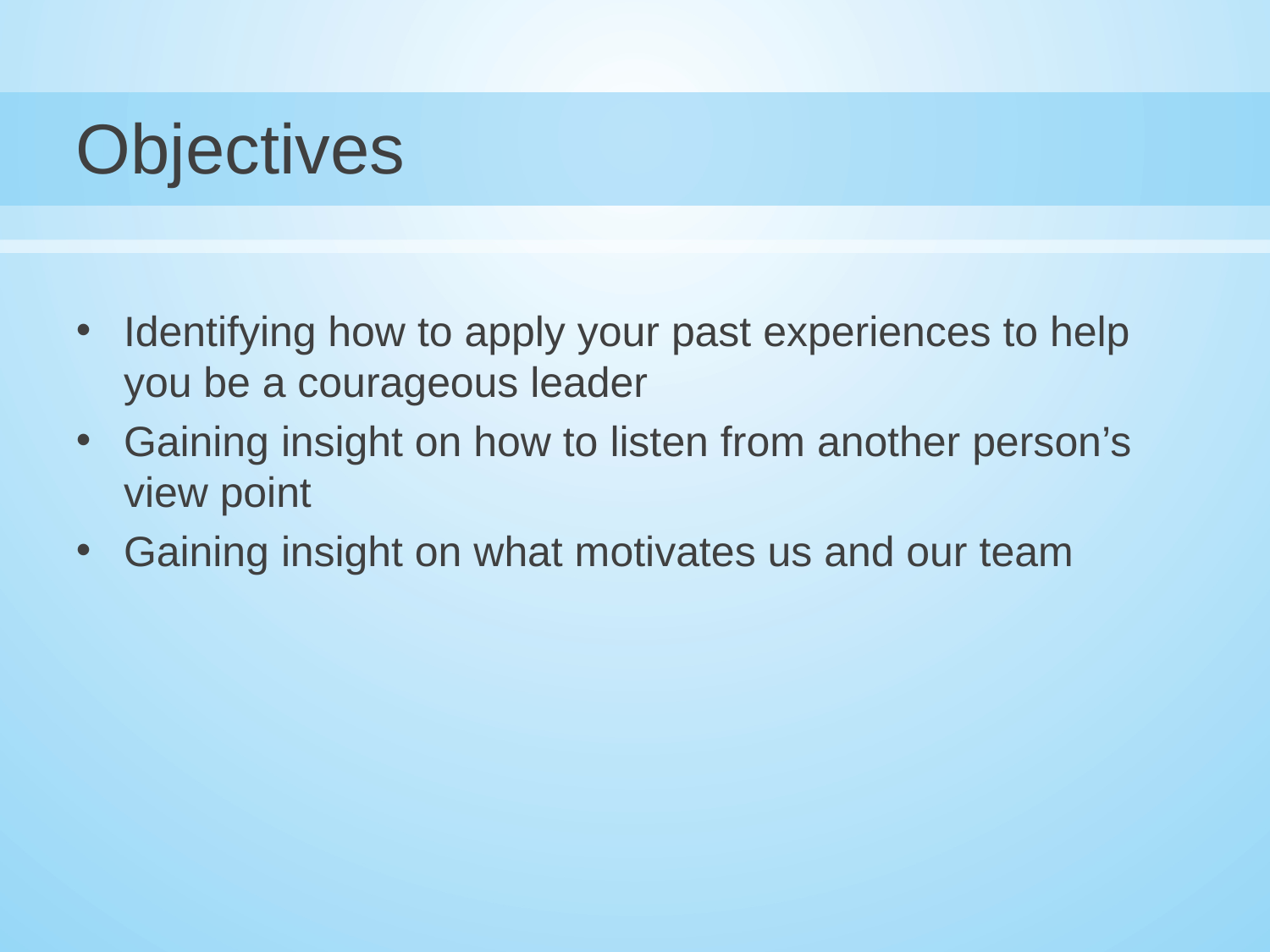

# Objectives
Identifying how to apply your past experiences to help you be a courageous leader
Gaining insight on how to listen from another person’s view point
Gaining insight on what motivates us and our team